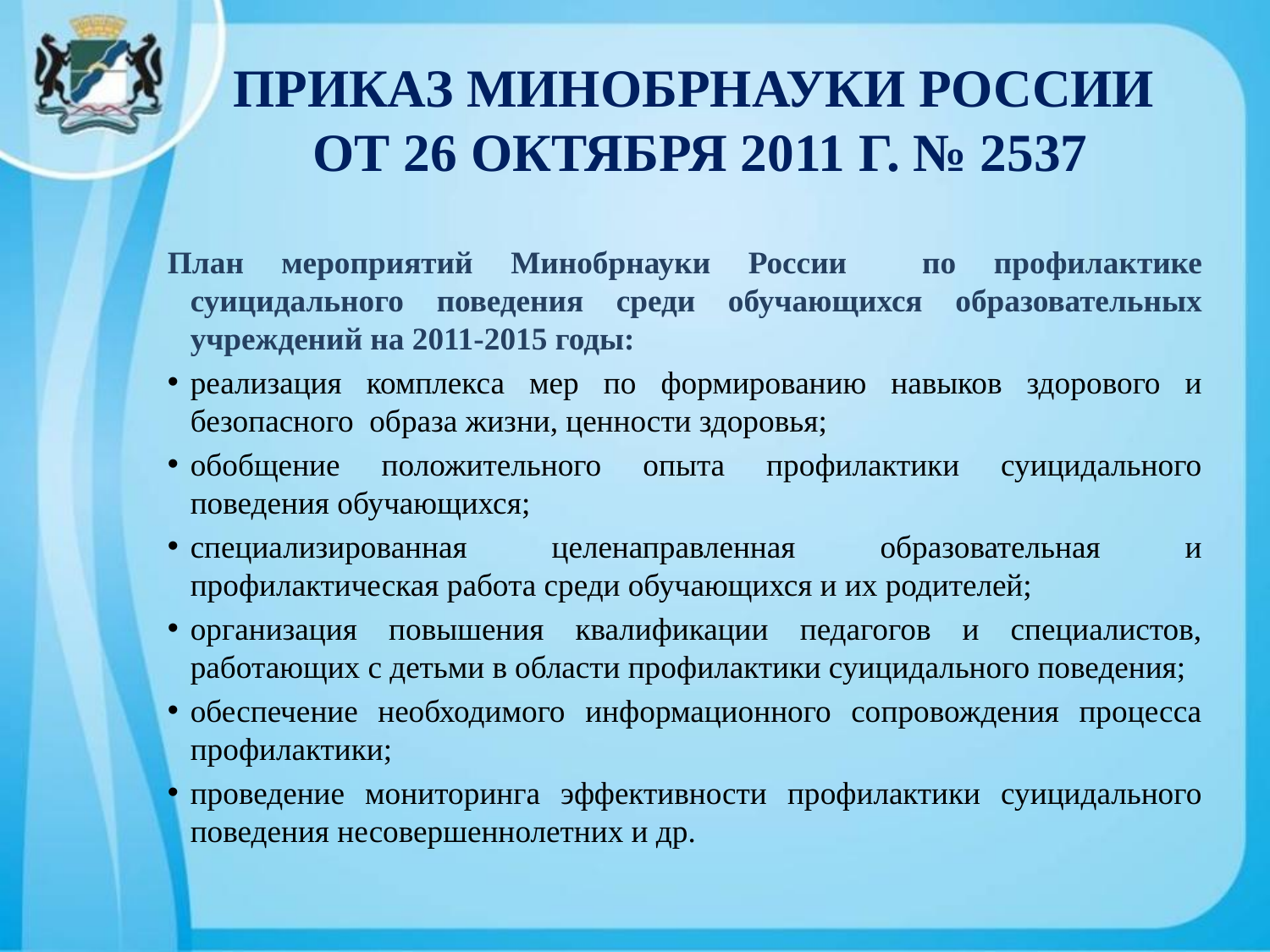

# ПРИКАЗ МИНОБРНАУКИ РОССИИ ОТ 26 ОКТЯБРЯ 2011 Г. № 2537
План мероприятий Минобрнауки России  по профилактике суицидального поведения среди обучающихся образовательных учреждений на 2011-2015 годы:
реализация комплекса мер по формированию навыков здорового и безопасного  образа жизни, ценности здоровья;
обобщение положительного опыта профилактики суицидального поведения обучающихся;
специализированная целенаправленная образовательная и профилактическая работа среди обучающихся и их родителей;
организация повышения квалификации педагогов и специалистов, работающих с детьми в области профилактики суицидального поведения;
обеспечение необходимого информационного сопровождения процесса профилактики;
проведение мониторинга эффективности профилактики суицидального поведения несовершеннолетних и др.